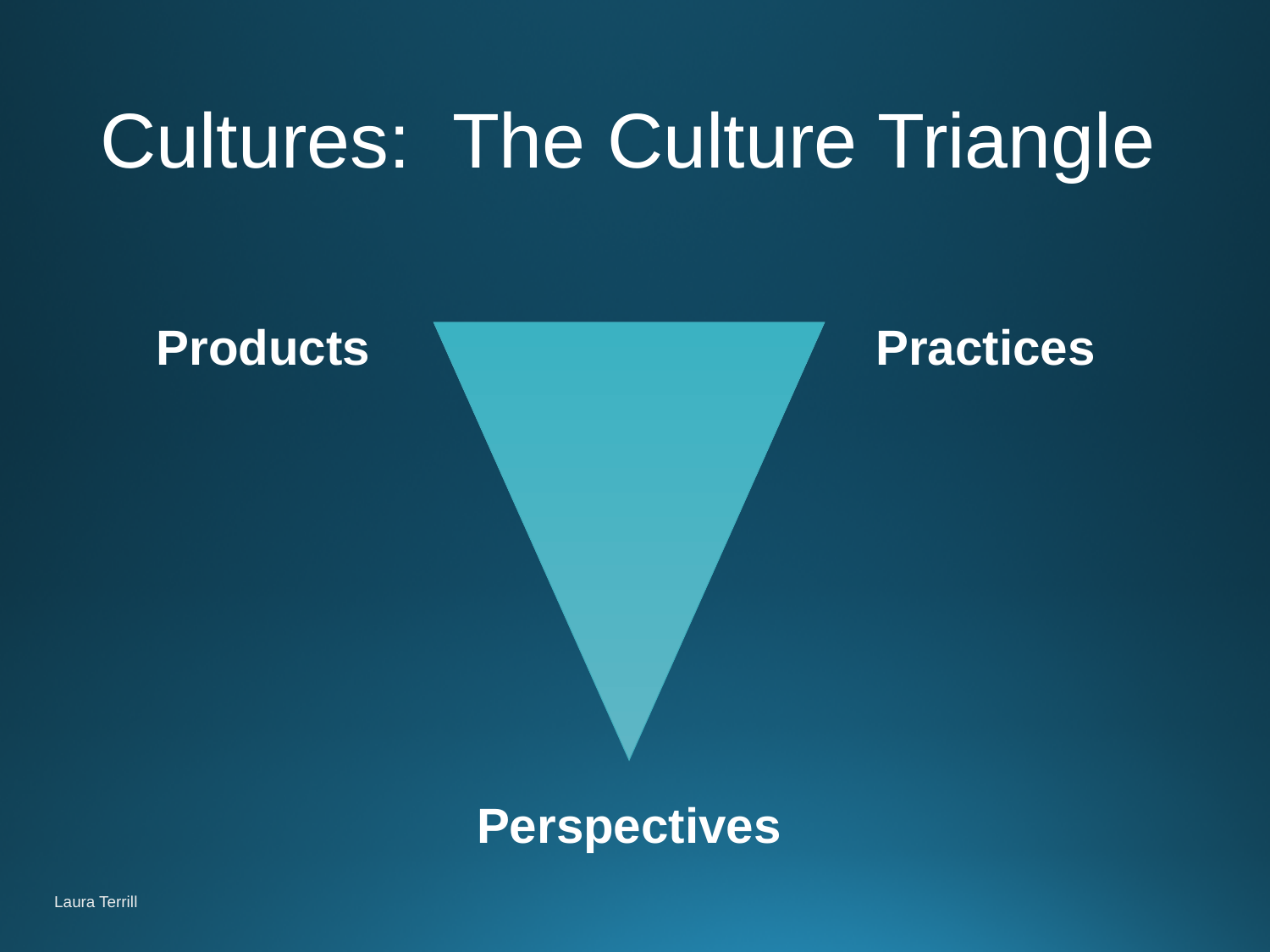

# Cultures:  The Culture Triangle
Products
Practices

Perspectives
Laura Terrill